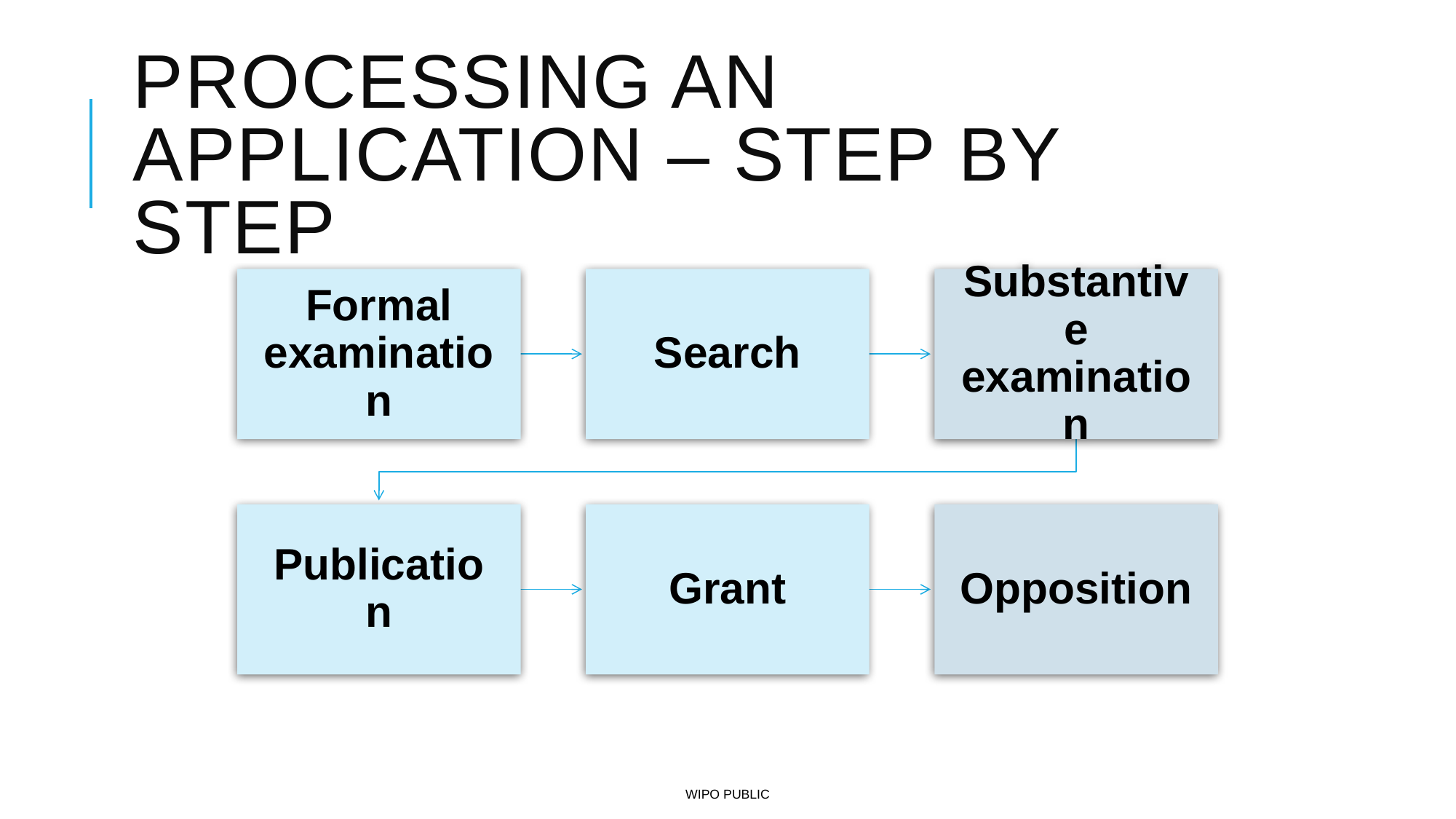

# Processing an application – step by step

Formal examination

Search

Substantive examination

Publication

Grant
Opposition